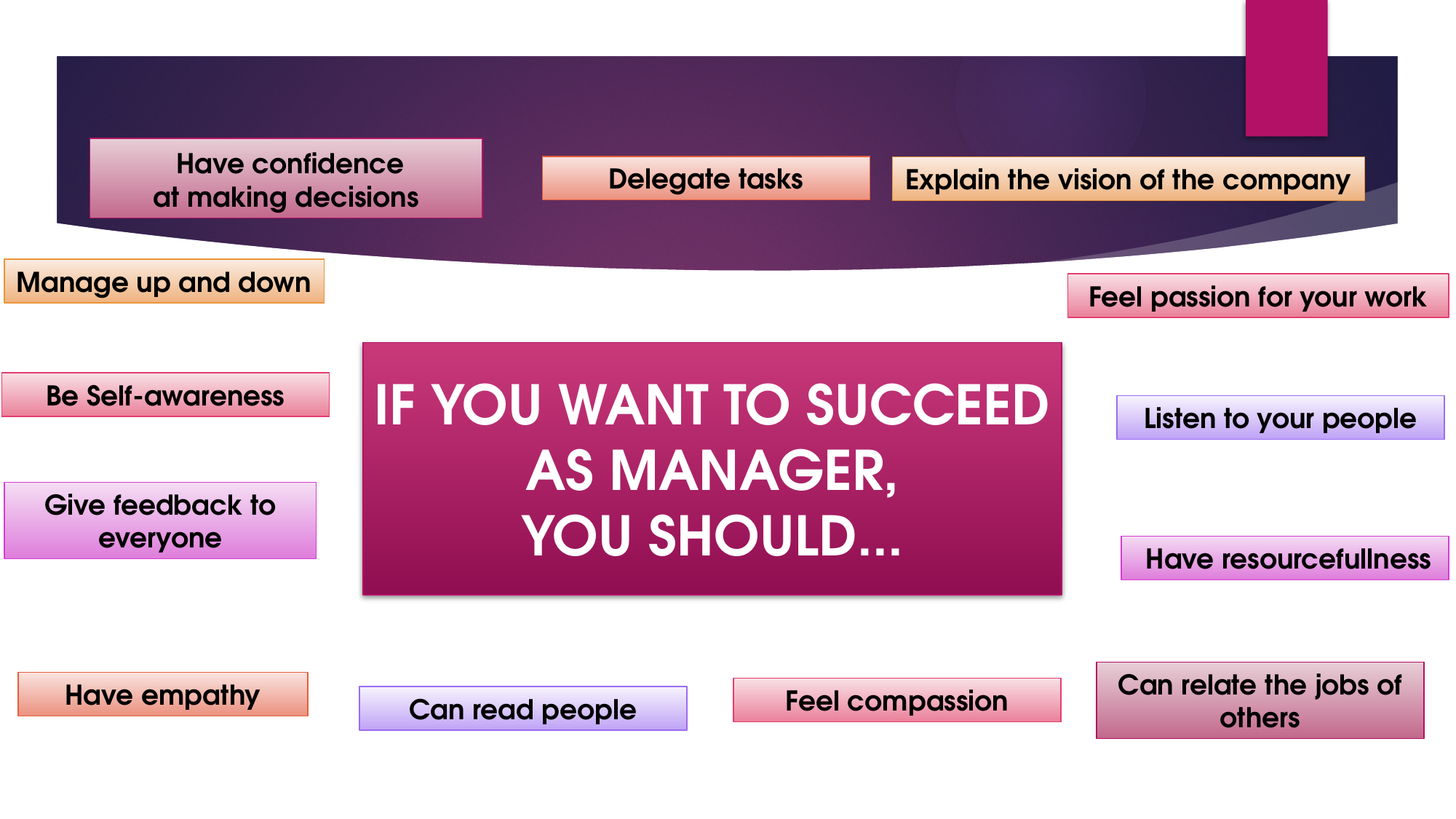

Have confidence at making decisions
Delegate tasks
Explain the vision of the company
Manage up and down
Feel passion for your work
# IF YOU WANT TO SUCCEED AS MANAGER, YOU SHOULD...
Be Self-awareness
Listen to your people
Give feedback to everyone
 Have resourcefullness
Can relate the jobs of others
Have empathy
Feel compassion
Can read people